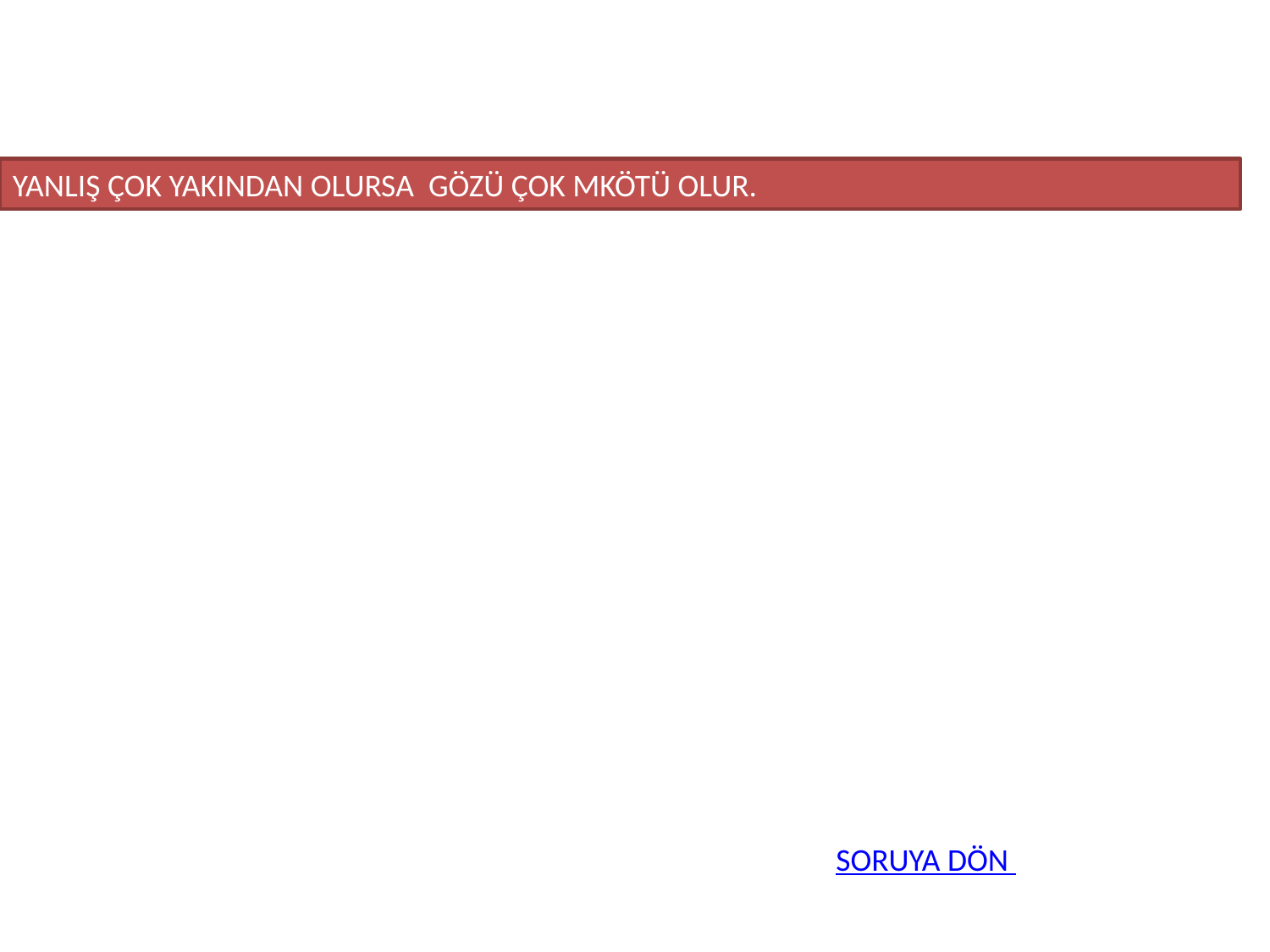

YANLIŞ ÇOK YAKINDAN OLURSA  GÖZÜ ÇOK MKÖTÜ OLUR.
SORUYA DÖN